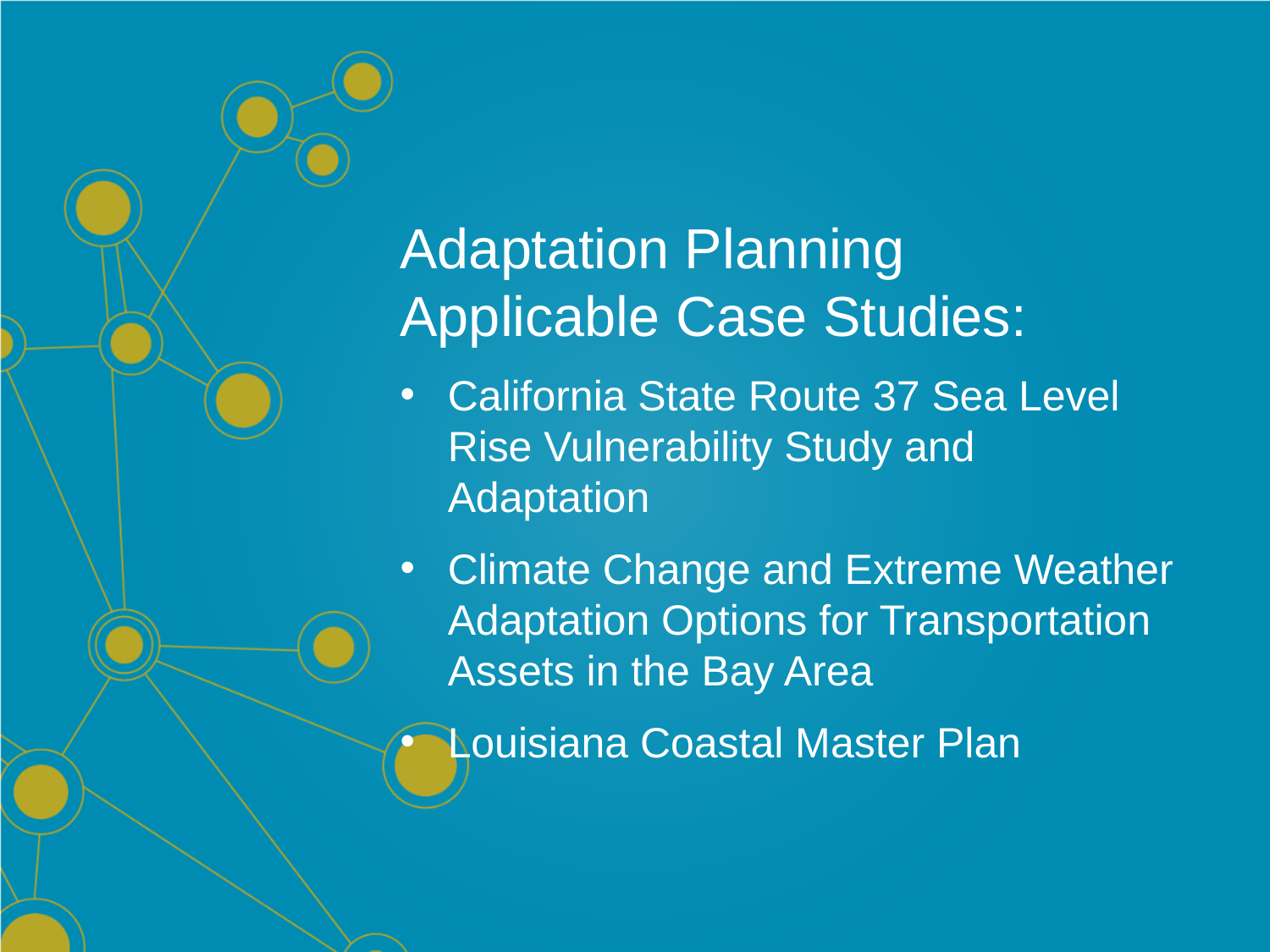

Adaptation Planning
Applicable Case Studies:
California State Route 37 Sea Level Rise Vulnerability Study and Adaptation
Climate Change and Extreme Weather Adaptation Options for Transportation Assets in the Bay Area
Louisiana Coastal Master Plan